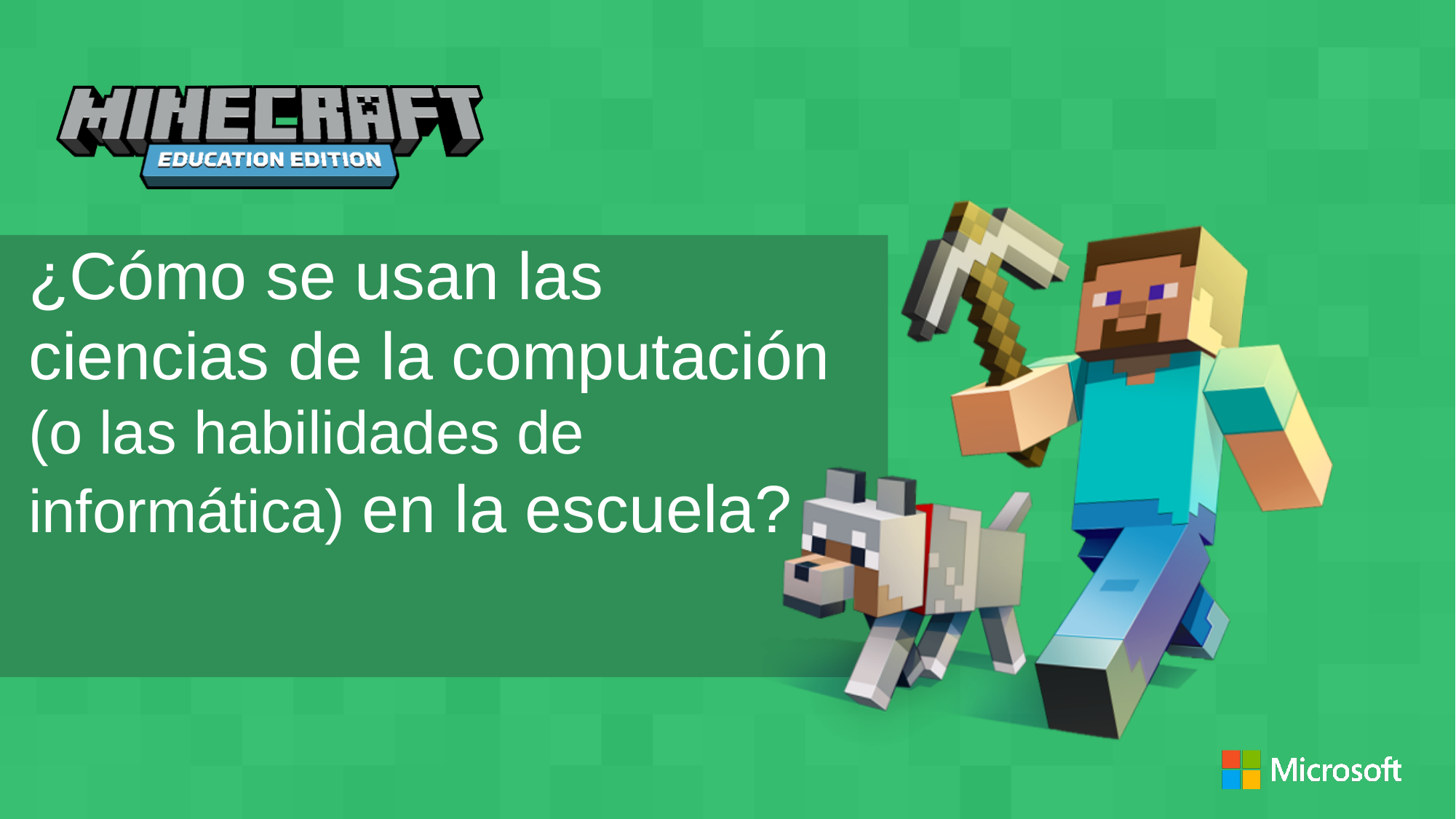

¿Cómo se usan las ciencias de la computación (o las habilidades de informática) en la escuela?